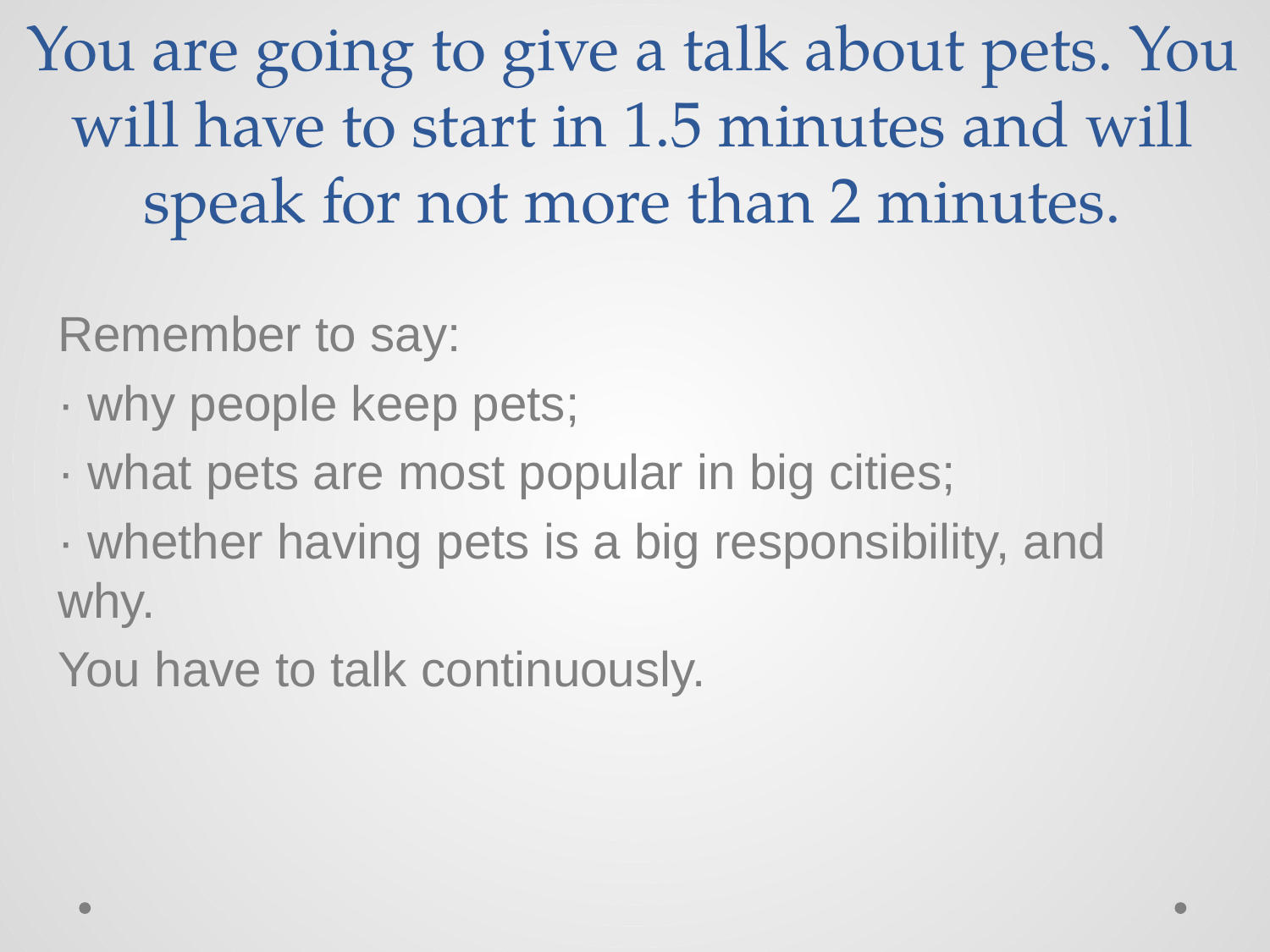

# You are going to give a talk about pets. You will have to start in 1.5 minutes and will speak for not more than 2 minutes.
Remember to say:
· why people keep pets;
· what pets are most popular in big cities;
· whether having pets is a big responsibility, and why.
You have to talk continuously.